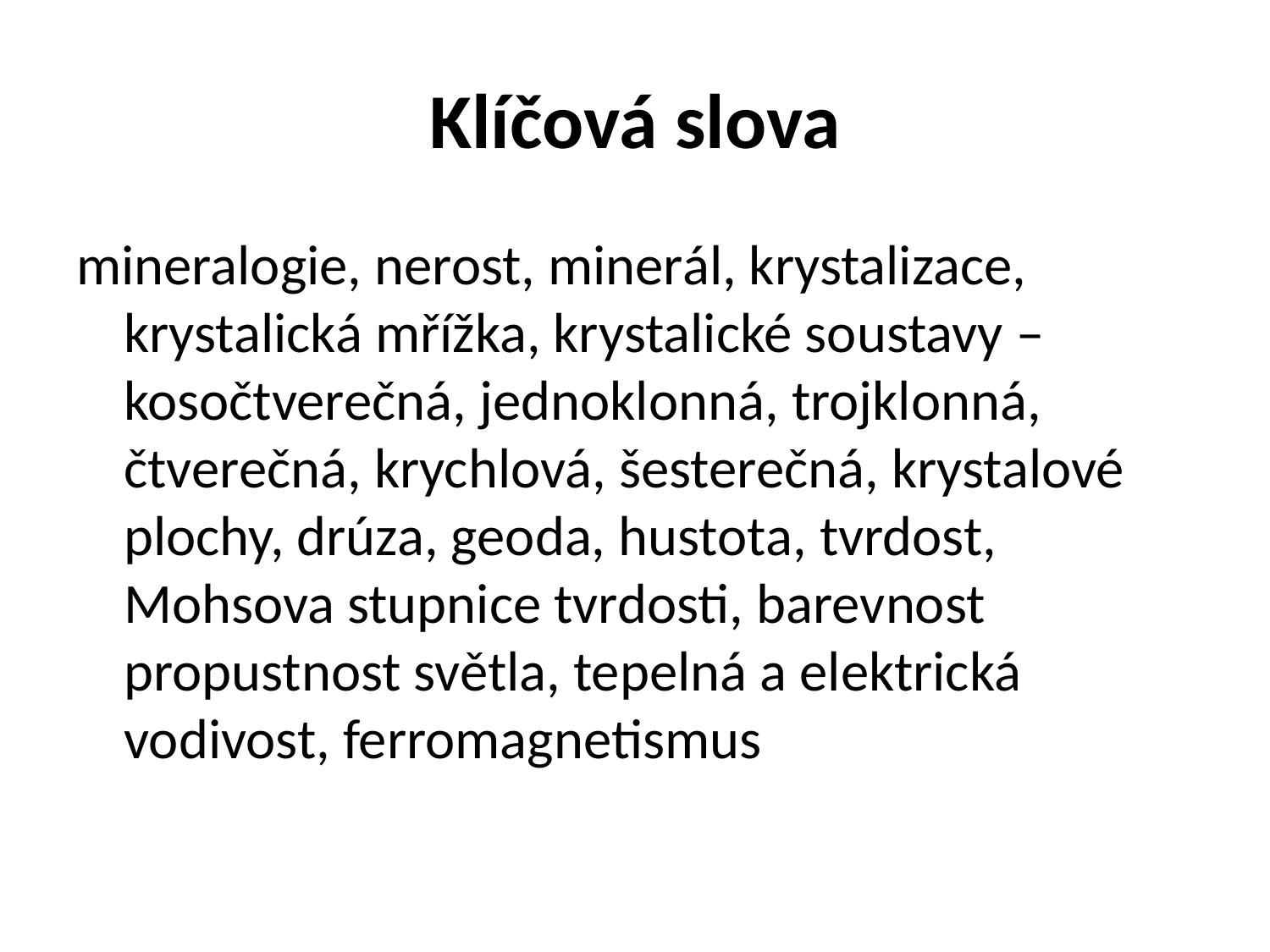

# Klíčová slova
mineralogie, nerost, minerál, krystalizace, krystalická mřížka, krystalické soustavy – kosočtverečná, jednoklonná, trojklonná, čtverečná, krychlová, šesterečná, krystalové plochy, drúza, geoda, hustota, tvrdost, Mohsova stupnice tvrdosti, barevnost propustnost světla, tepelná a elektrická vodivost, ferromagnetismus